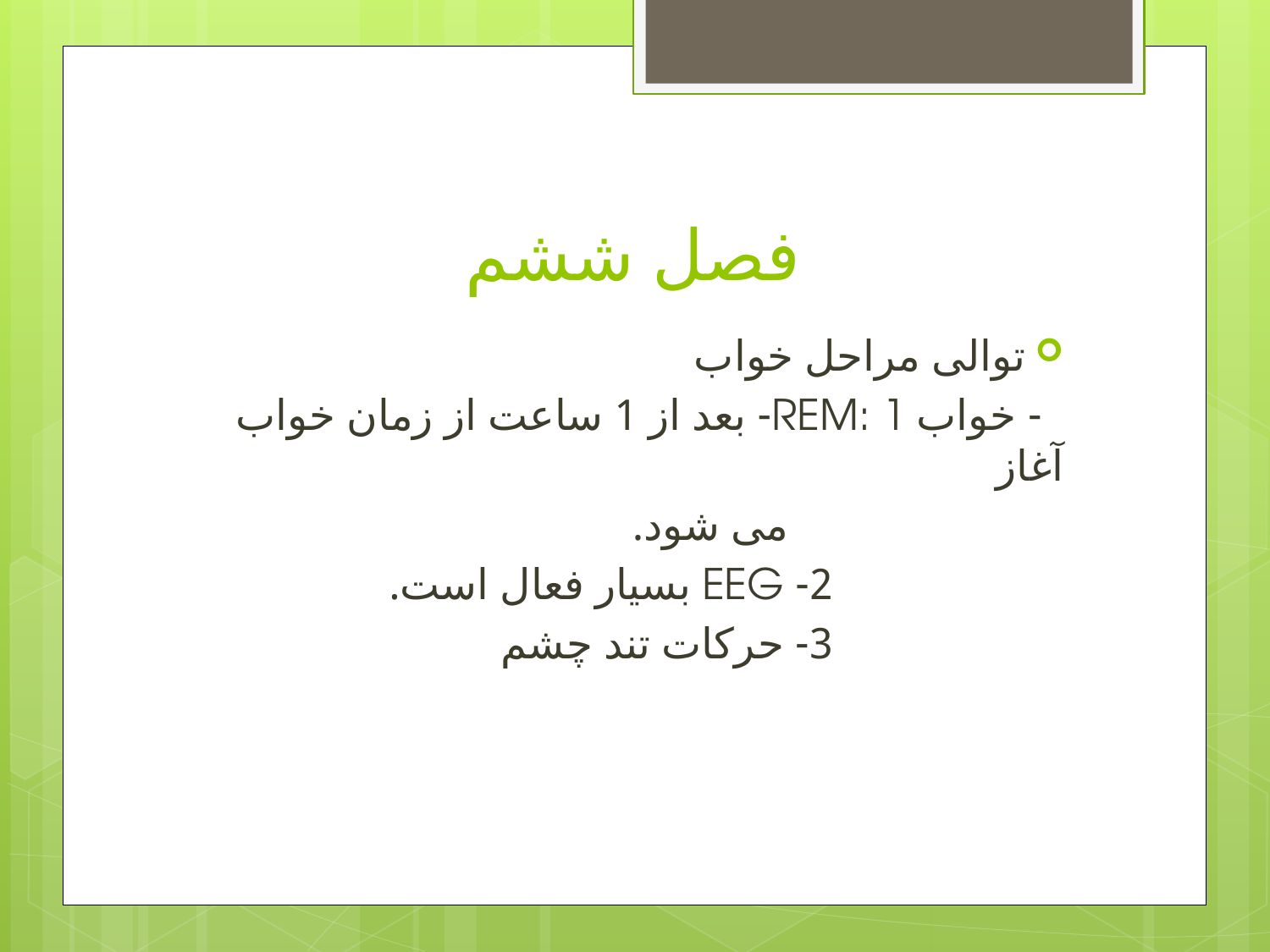

# فصل ششم
توالی مراحل خواب
  - خواب REM: 1- بعد از 1 ساعت از زمان خواب آغاز
                         می شود.
                     2- EEG بسیار فعال است.
                     3- حرکات تند چشم